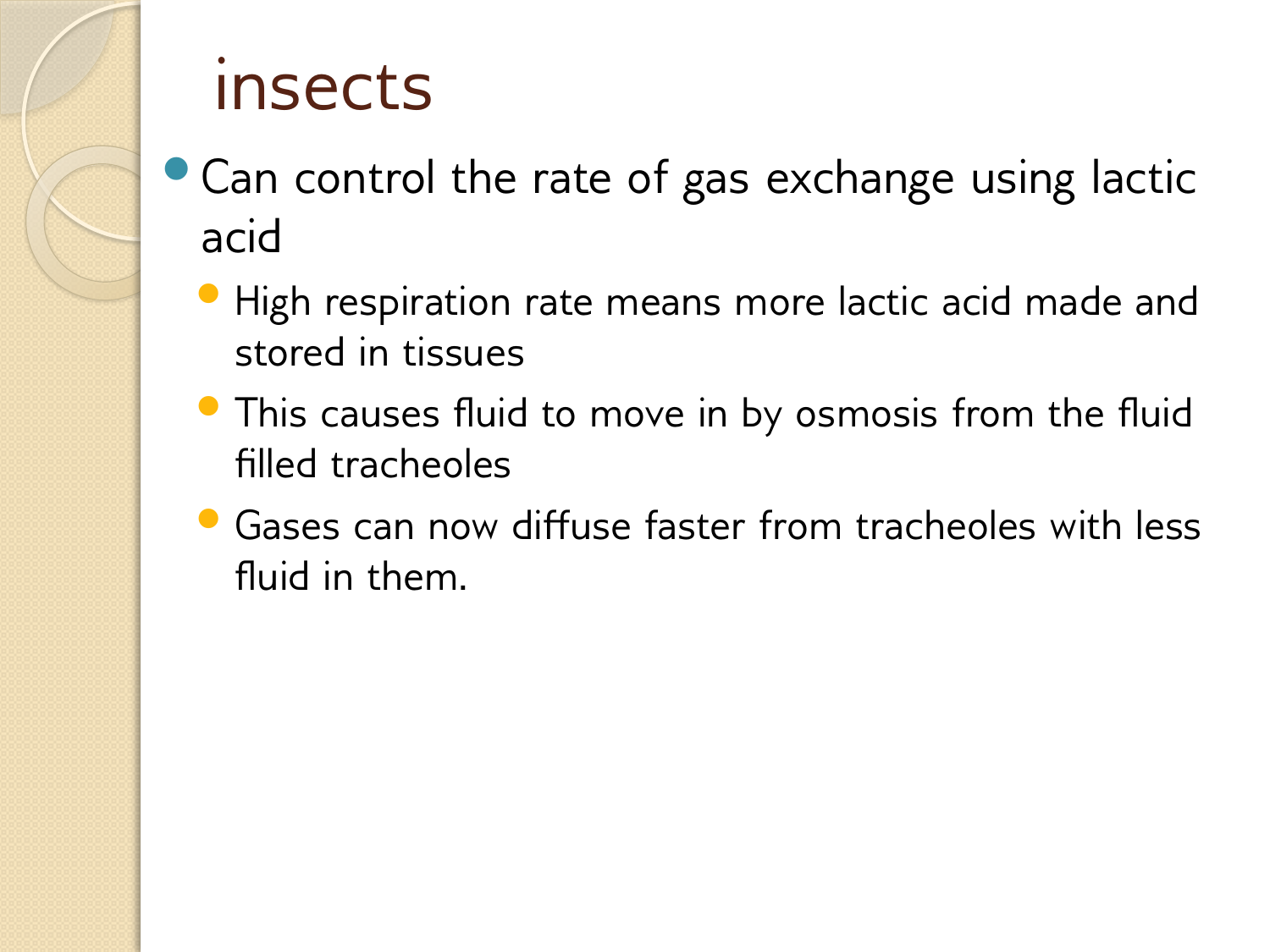

# insects
Can control the rate of gas exchange using lactic acid
High respiration rate means more lactic acid made and stored in tissues
This causes fluid to move in by osmosis from the fluid filled tracheoles
Gases can now diffuse faster from tracheoles with less fluid in them.